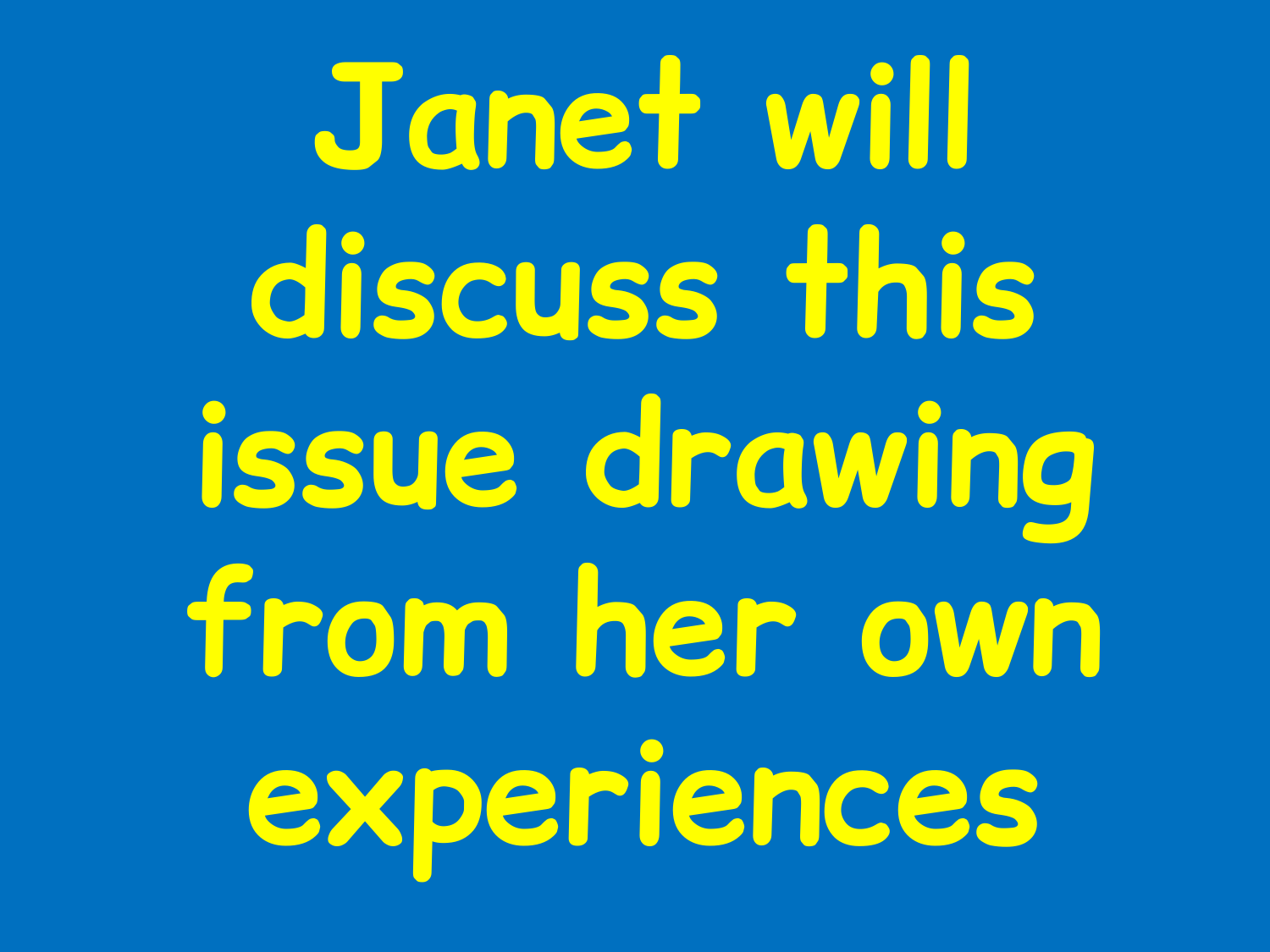

# Janet will discuss this issue drawing from her own experiences